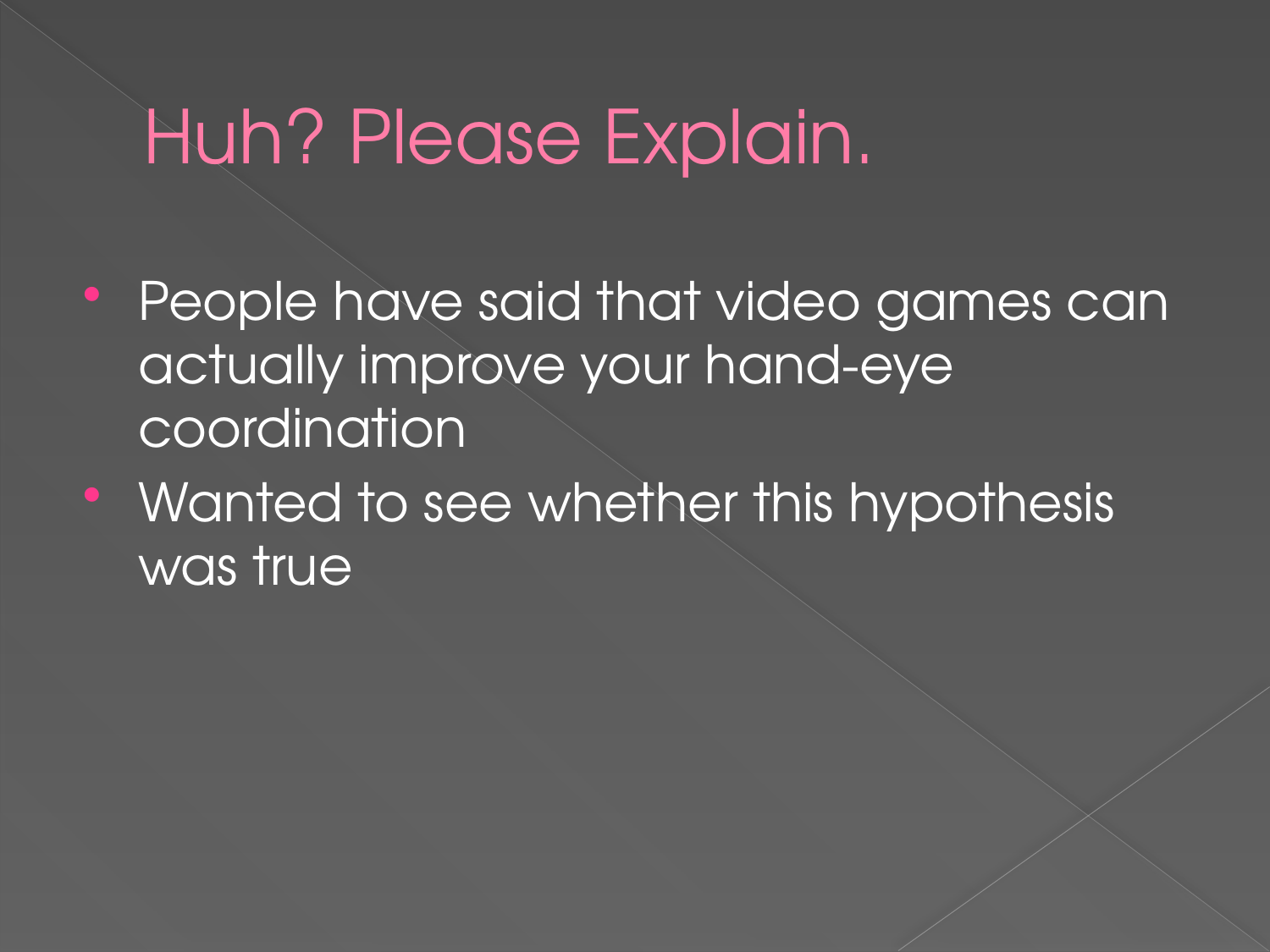

# Huh? Please Explain.
People have said that video games can actually improve your hand-eye coordination
Wanted to see whether this hypothesis was true